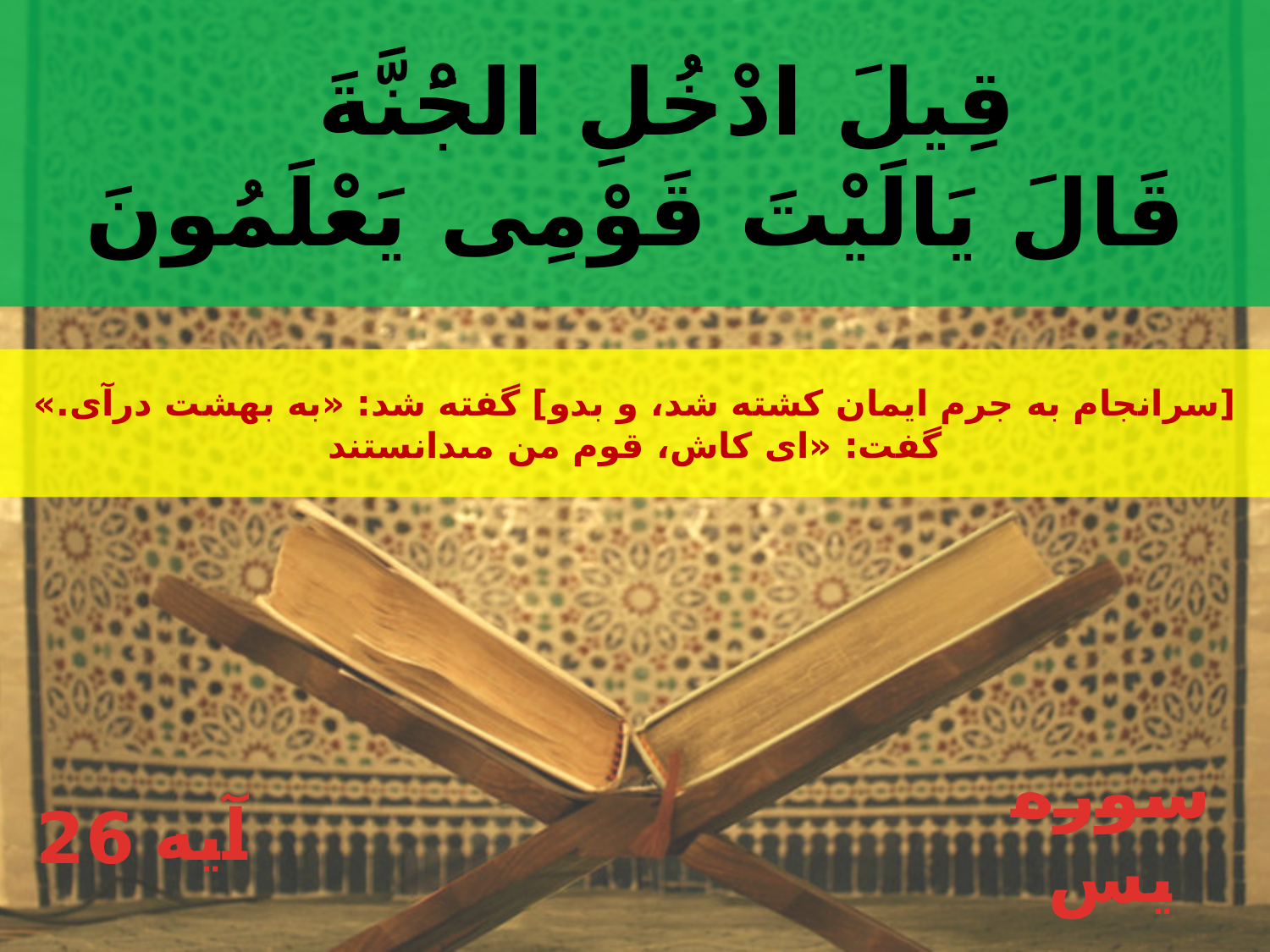

قِيلَ ادْخُلِ الجَْنَّةَ
قَالَ يَالَيْتَ قَوْمِى يَعْلَمُونَ
 [سرانجام به جرم ايمان كشته شد، و بدو] گفته شد: «به بهشت درآى.»
گفت: «اى كاش، قوم من مى‏دانستند
26